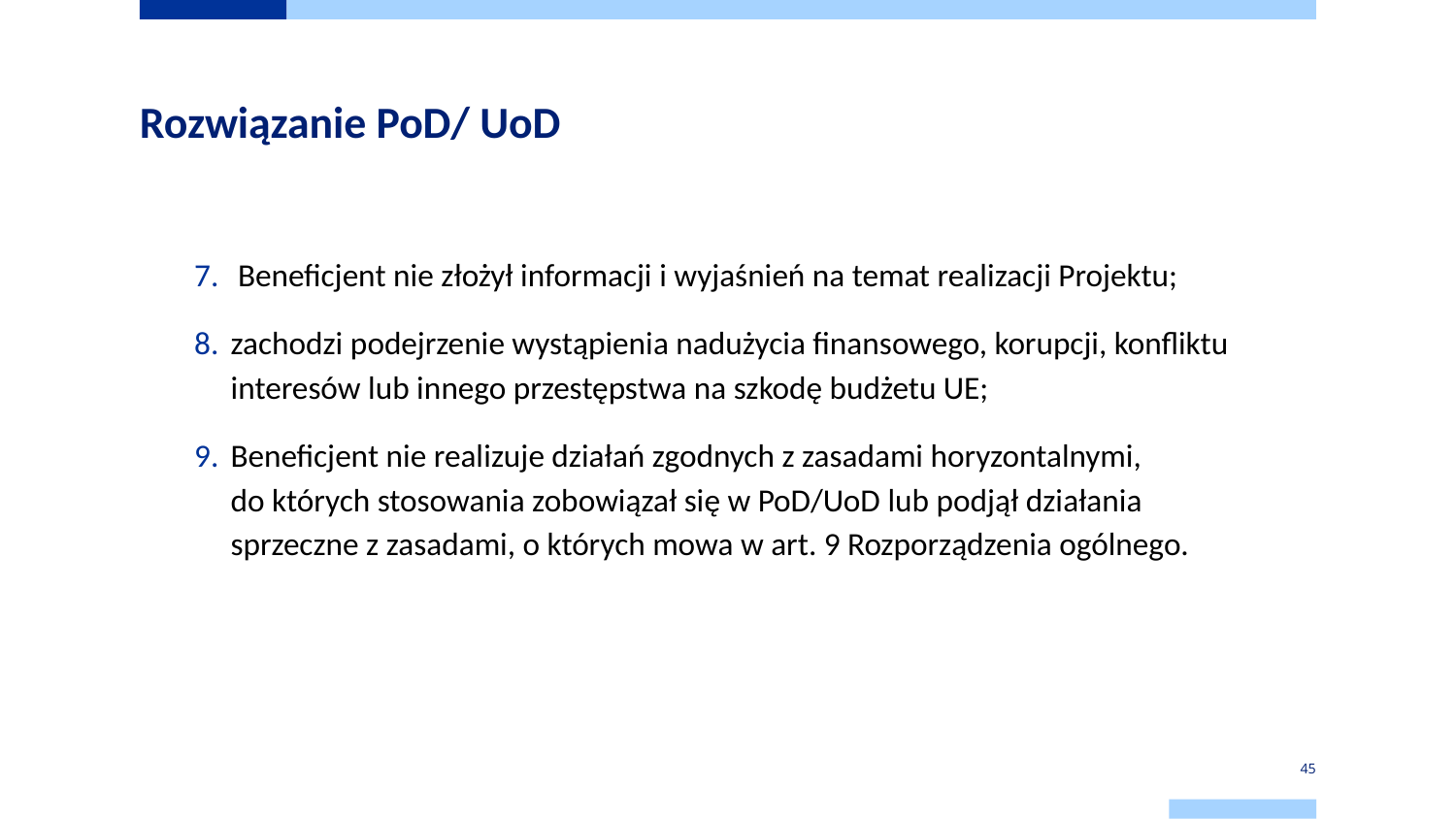

# Rozwiązanie PoD/ UoD
 Beneficjent nie złożył informacji i wyjaśnień na temat realizacji Projektu;
zachodzi podejrzenie wystąpienia nadużycia finansowego, korupcji, konfliktu interesów lub innego przestępstwa na szkodę budżetu UE;
Beneficjent nie realizuje działań zgodnych z zasadami horyzontalnymi,
do których stosowania zobowiązał się w PoD/UoD lub podjął działania sprzeczne z zasadami, o których mowa w art. 9 Rozporządzenia ogólnego.

45